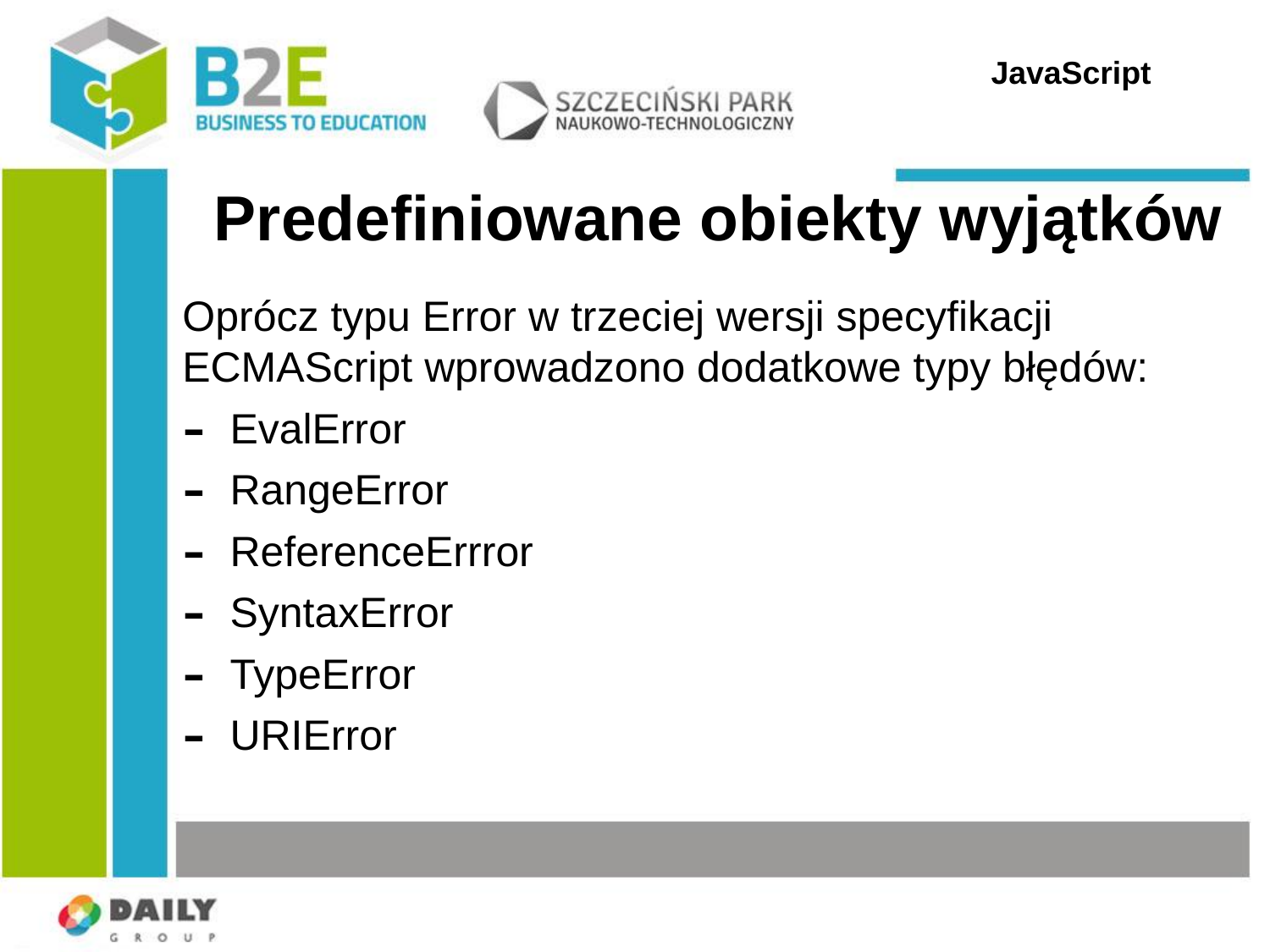

JavaScript
Predefiniowane obiekty wyjątków
Oprócz typu Error w trzeciej wersji specyfikacji ECMAScript wprowadzono dodatkowe typy błędów:
EvalError
RangeError
ReferenceErrror
SyntaxError
TypeError
URIError